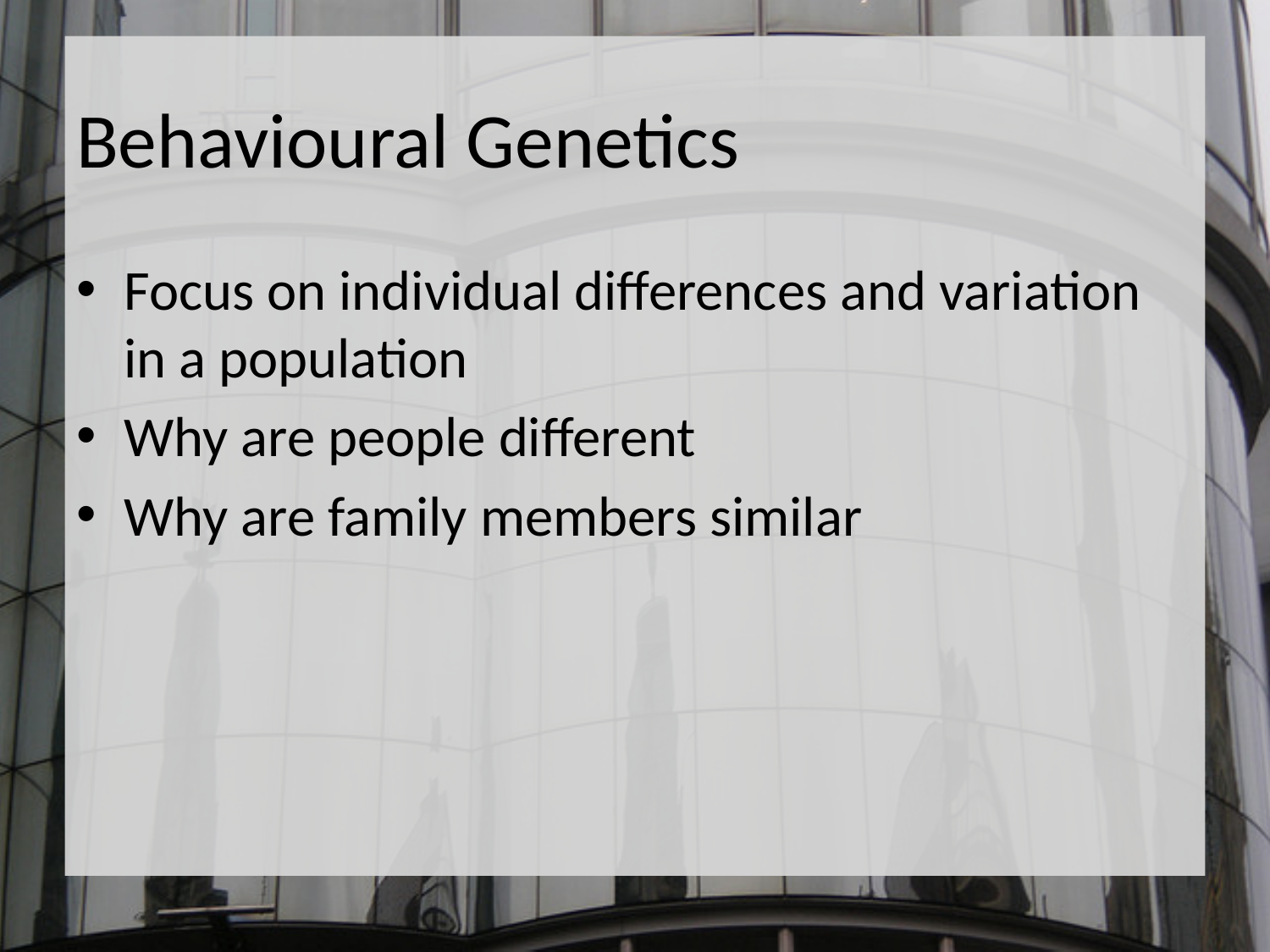

# Behavioural Genetics
Focus on individual differences and variation in a population
Why are people different
Why are family members similar